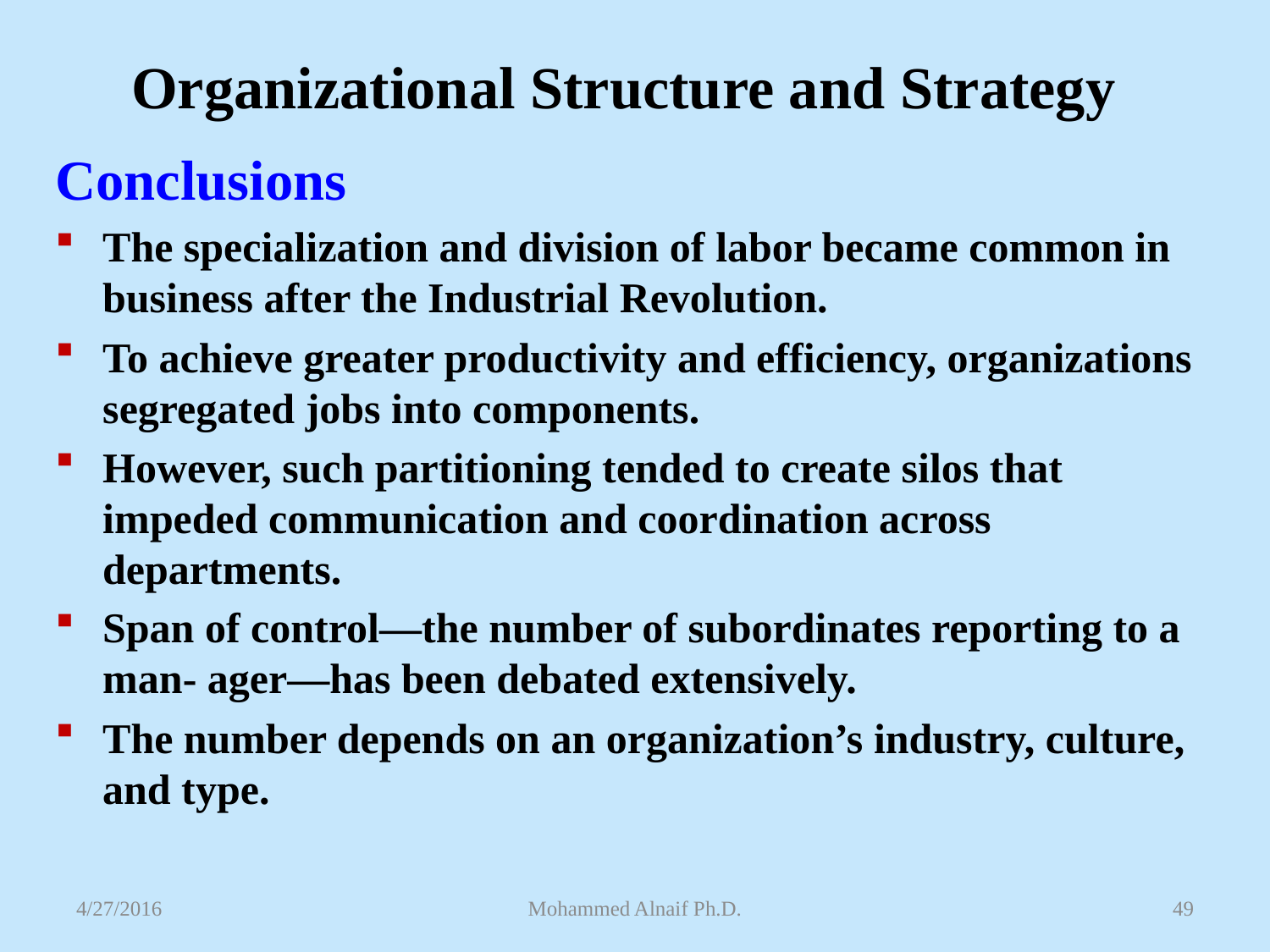

# Organizational Structure and Strategy
Conclusions
The specialization and division of labor became common in business after the Industrial Revolution.
To achieve greater productivity and efficiency, organizations segregated jobs into components.
However, such partitioning tended to create silos that impeded communication and coordination across departments.
Span of control—the number of subordinates reporting to a man- ager—has been debated extensively.
The number depends on an organization’s industry, culture, and type.
4/27/2016
Mohammed Alnaif Ph.D.
49